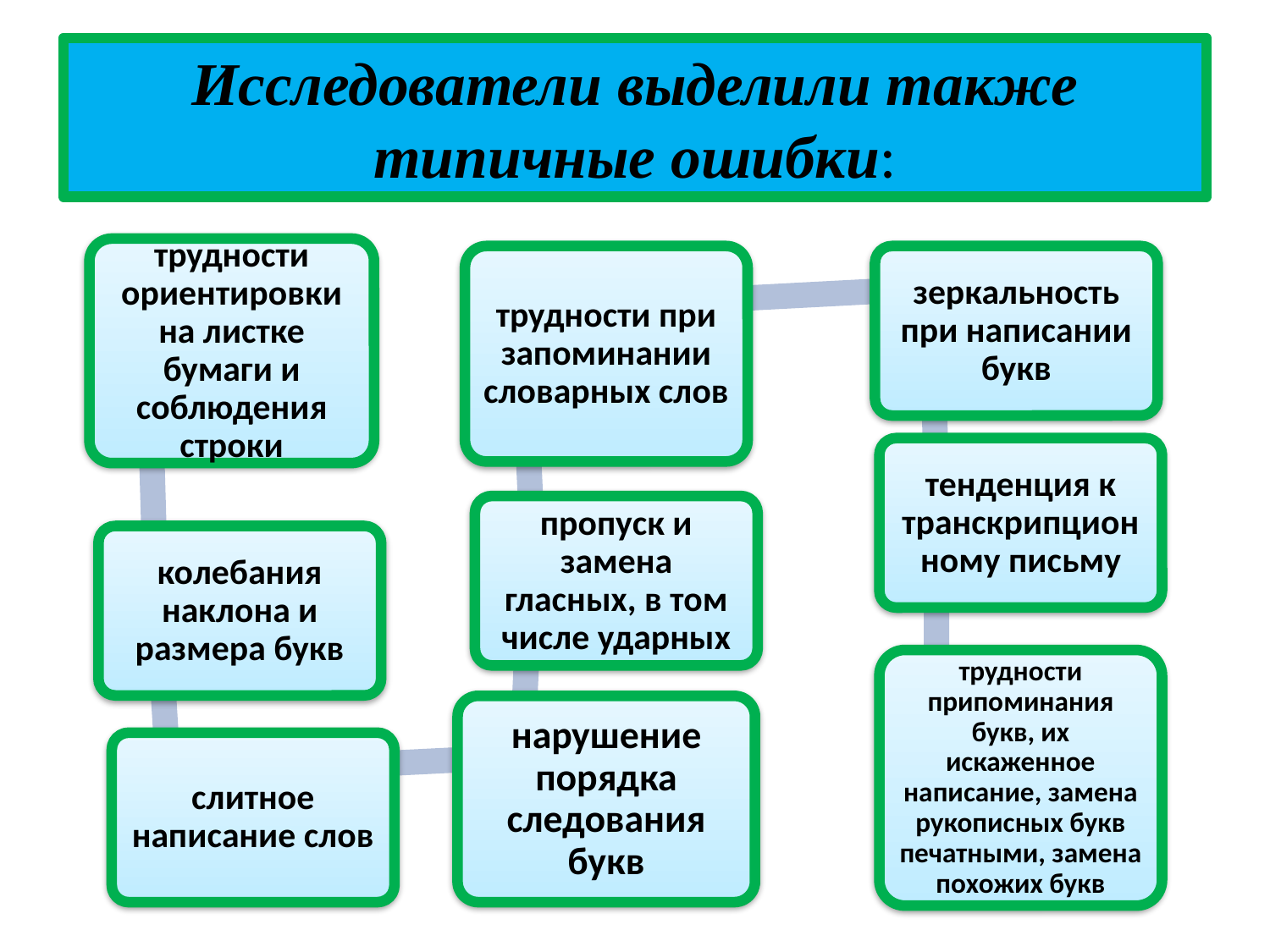

# Исследователи выделили также типичные ошибки:
трудности ориентировки на листке бумаги и соблюдения строки
колебания наклона и размера букв
слитное написание слов
нарушение порядка следования букв
пропуск и замена гласных, в том числе ударных
трудности при запоминании словарных слов
зеркальность при написании букв
тенденция к транскрипционному письму
трудности припоминания букв, их искаженное написание, замена рукописных букв печатными, замена похожих букв